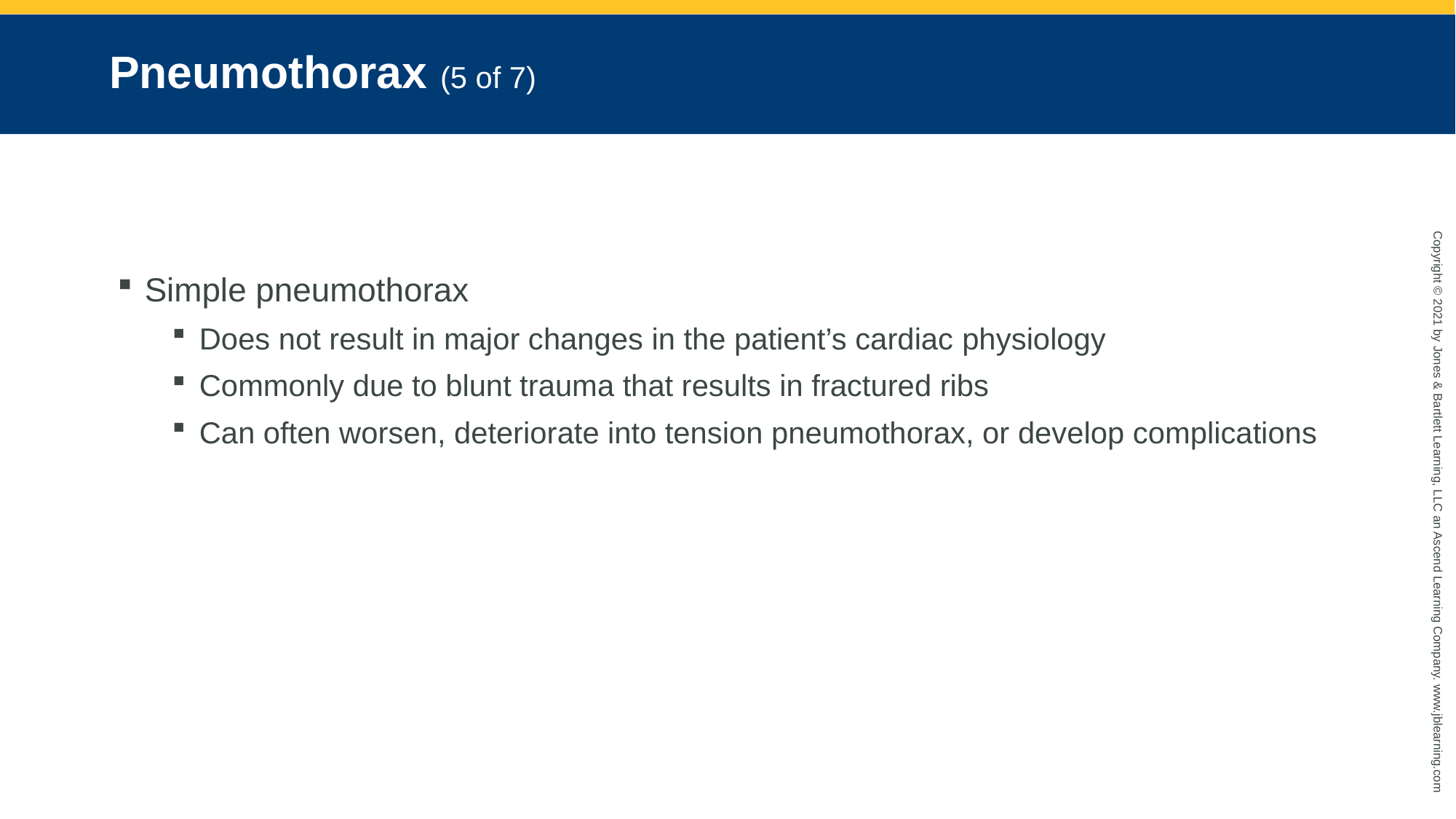

# Pneumothorax (5 of 7)
Simple pneumothorax
Does not result in major changes in the patient’s cardiac physiology
Commonly due to blunt trauma that results in fractured ribs
Can often worsen, deteriorate into tension pneumothorax, or develop complications